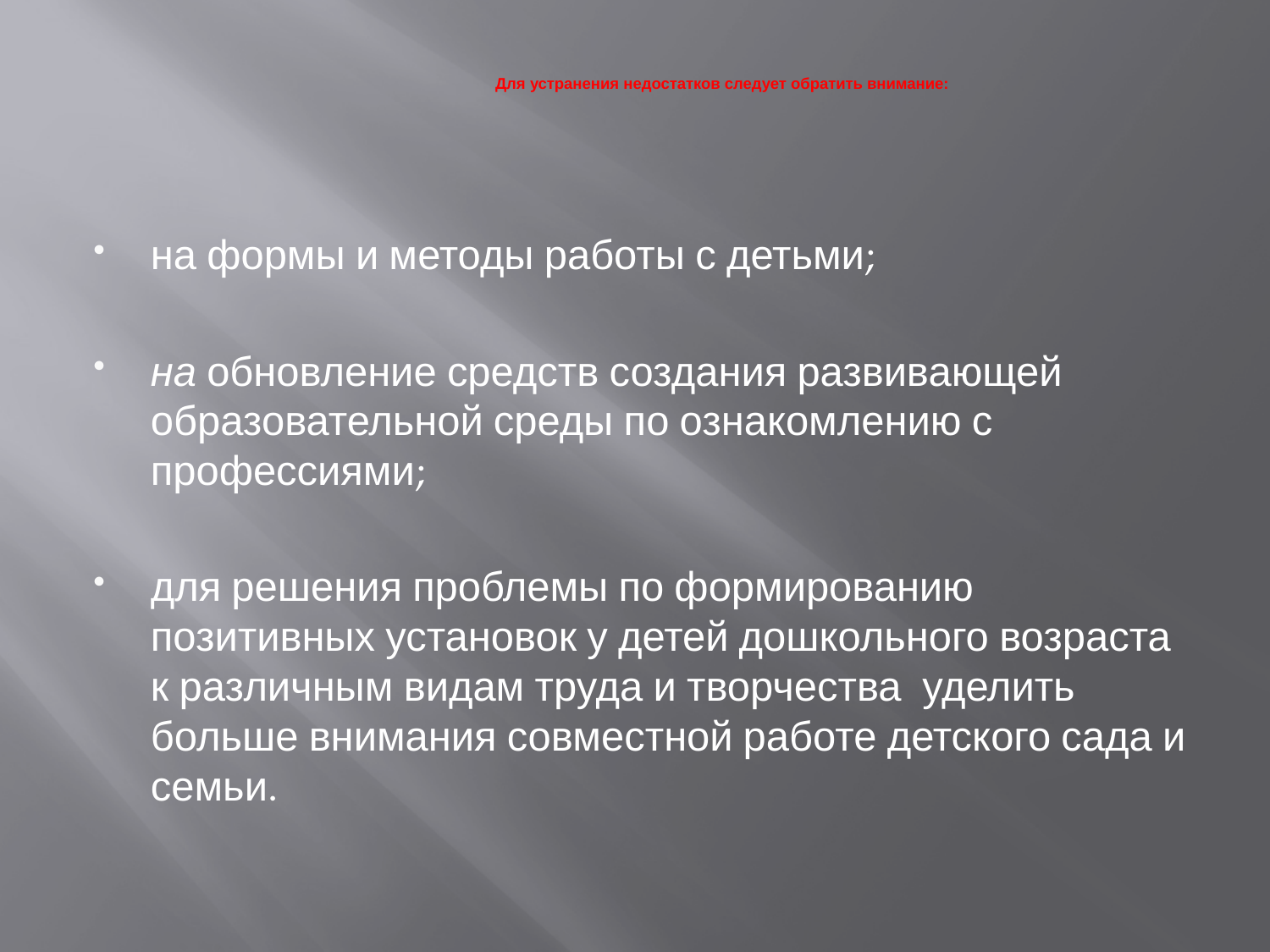

# Для устранения недостатков следует обратить внимание:
на формы и методы работы с детьми;

на обновление средств создания развивающей образовательной среды по ознакомлению с профессиями;

для решения проблемы по формированию позитивных установок у детей дошкольного возраста к различным видам труда и творчества  уделить больше внимания совместной работе детского сада и семьи.